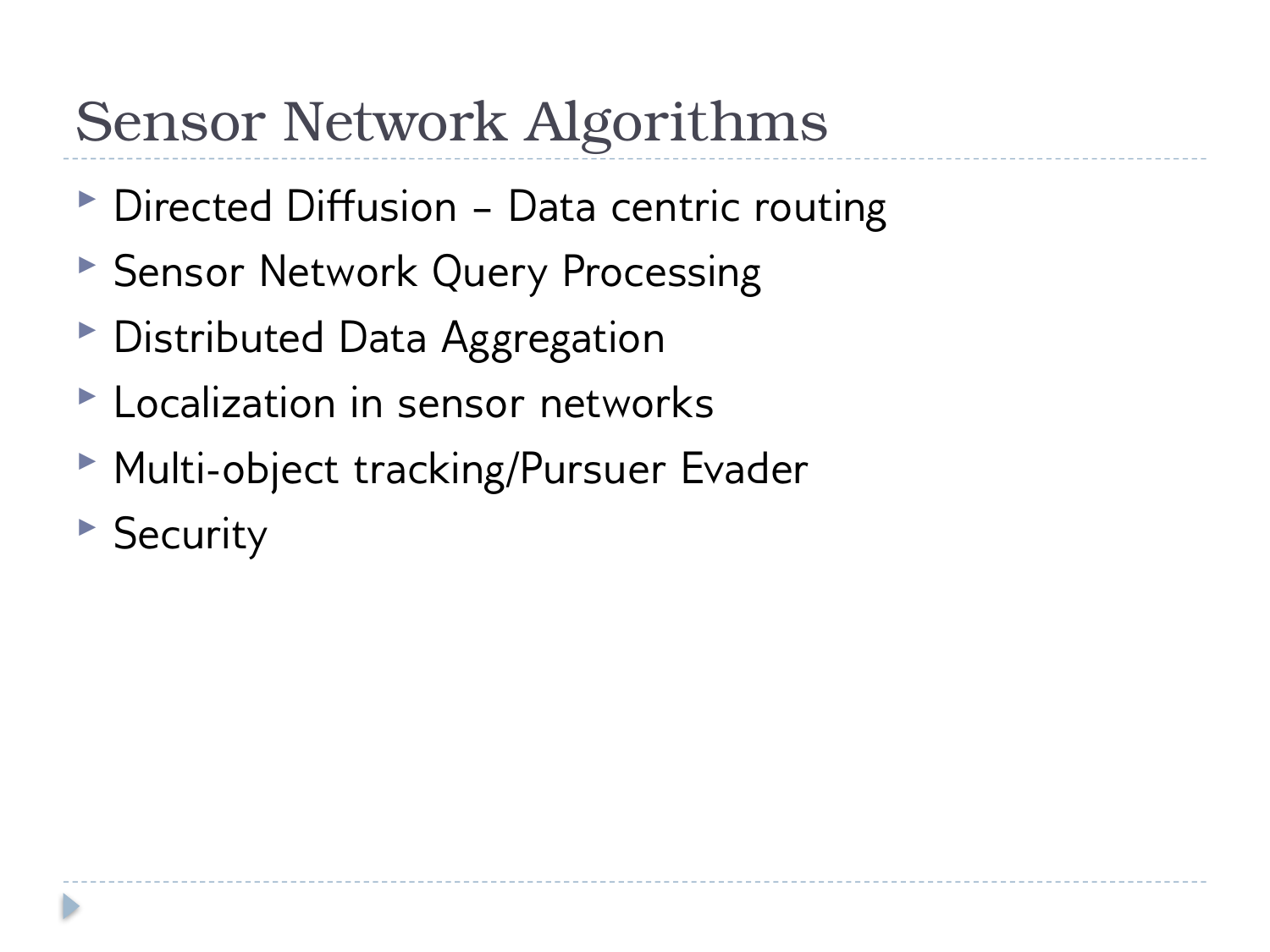

# Sensor Network Algorithms
Directed Diffusion – Data centric routing
Sensor Network Query Processing
Distributed Data Aggregation
Localization in sensor networks
Multi-object tracking/Pursuer Evader
Security